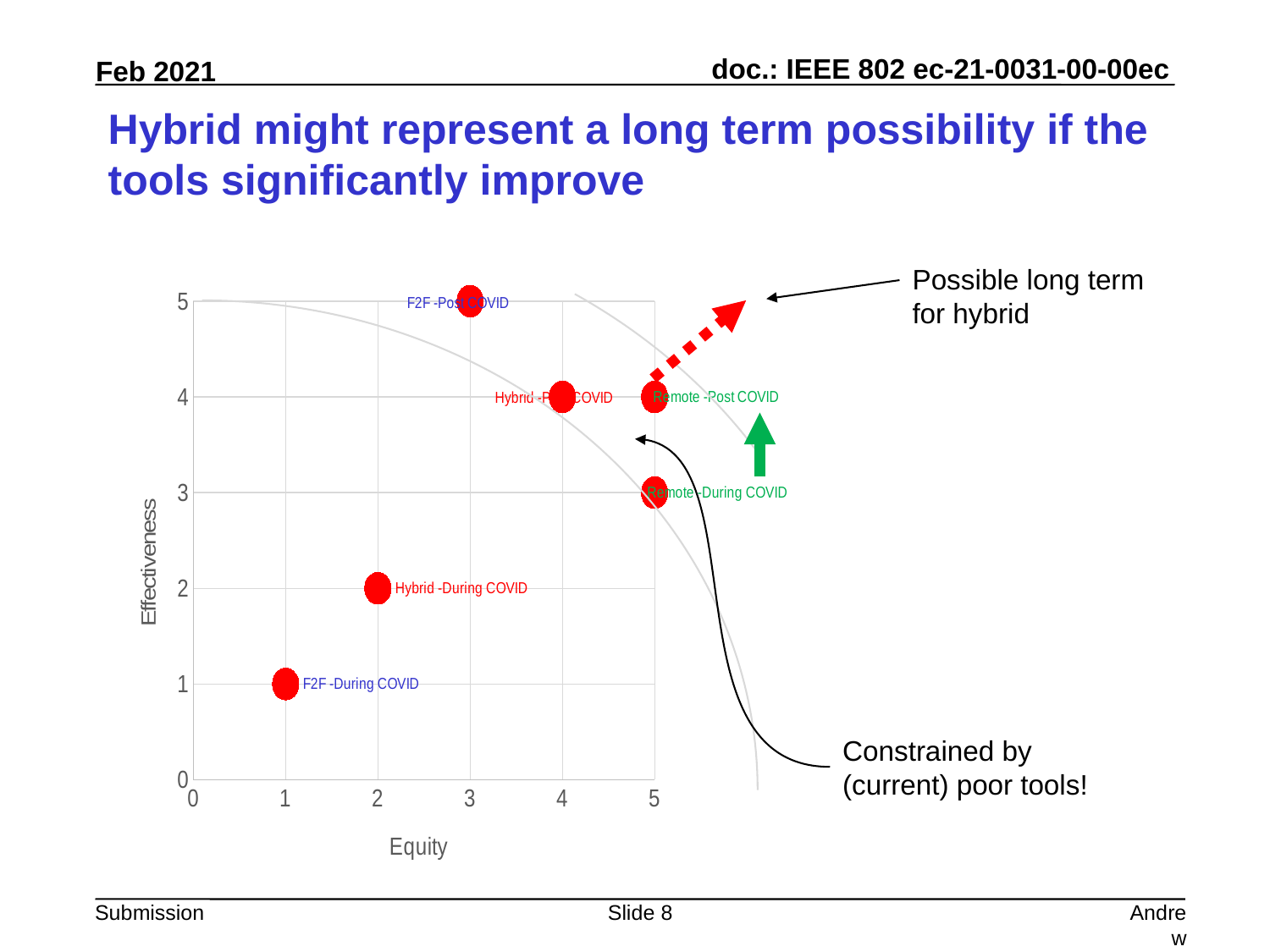

# Hybrid might represent a long term possibility if the tools significantly improve

### Chart

| Category | Effectiveness |
|---|---|
Possible long term for hybrid
Constrained by (current) poor tools!
Slide 8
Andrew Myles, Cisco